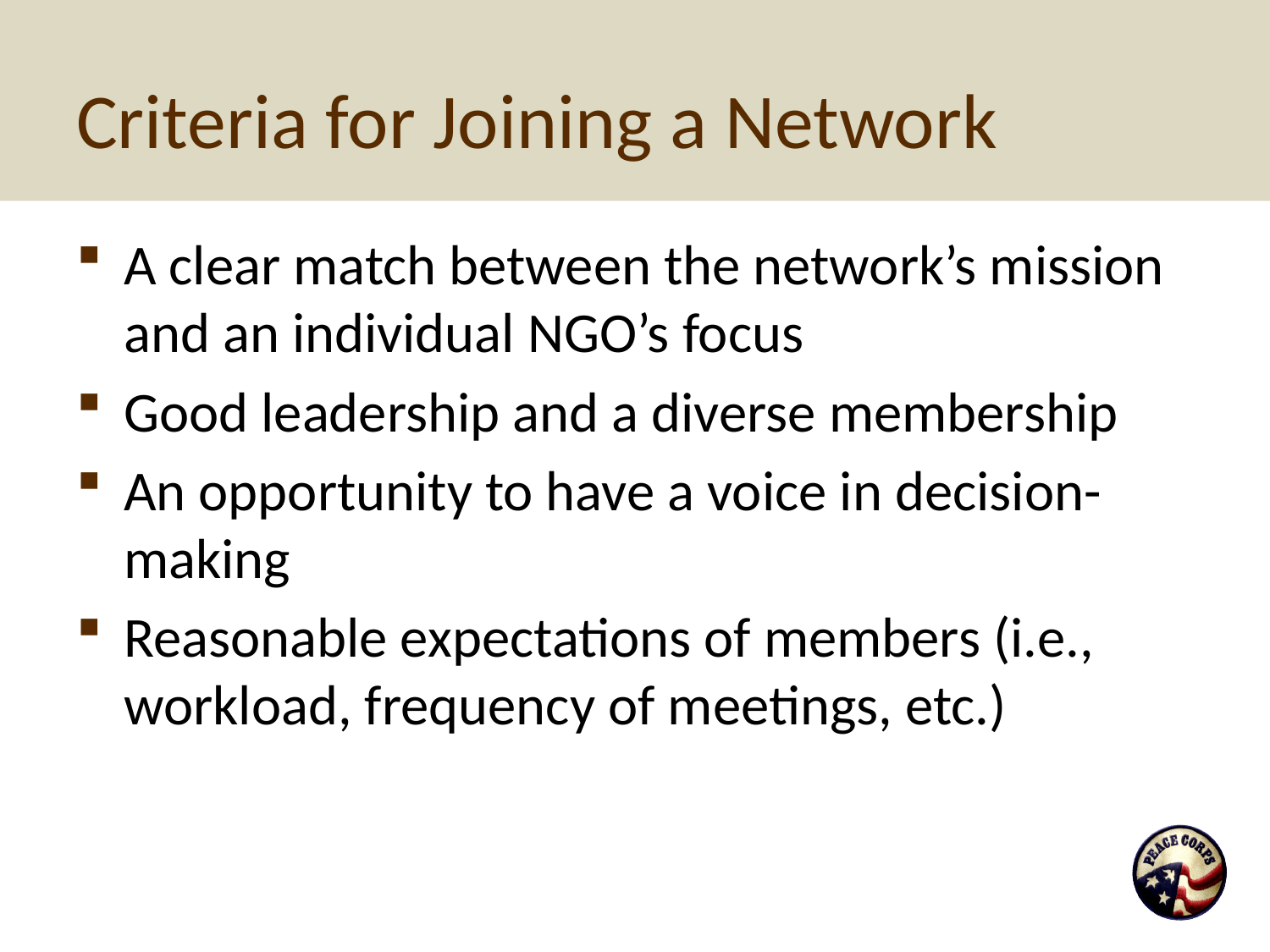

# Criteria for Joining a Network
A clear match between the network’s mission and an individual NGO’s focus
Good leadership and a diverse membership
An opportunity to have a voice in decision-making
Reasonable expectations of members (i.e., workload, frequency of meetings, etc.)